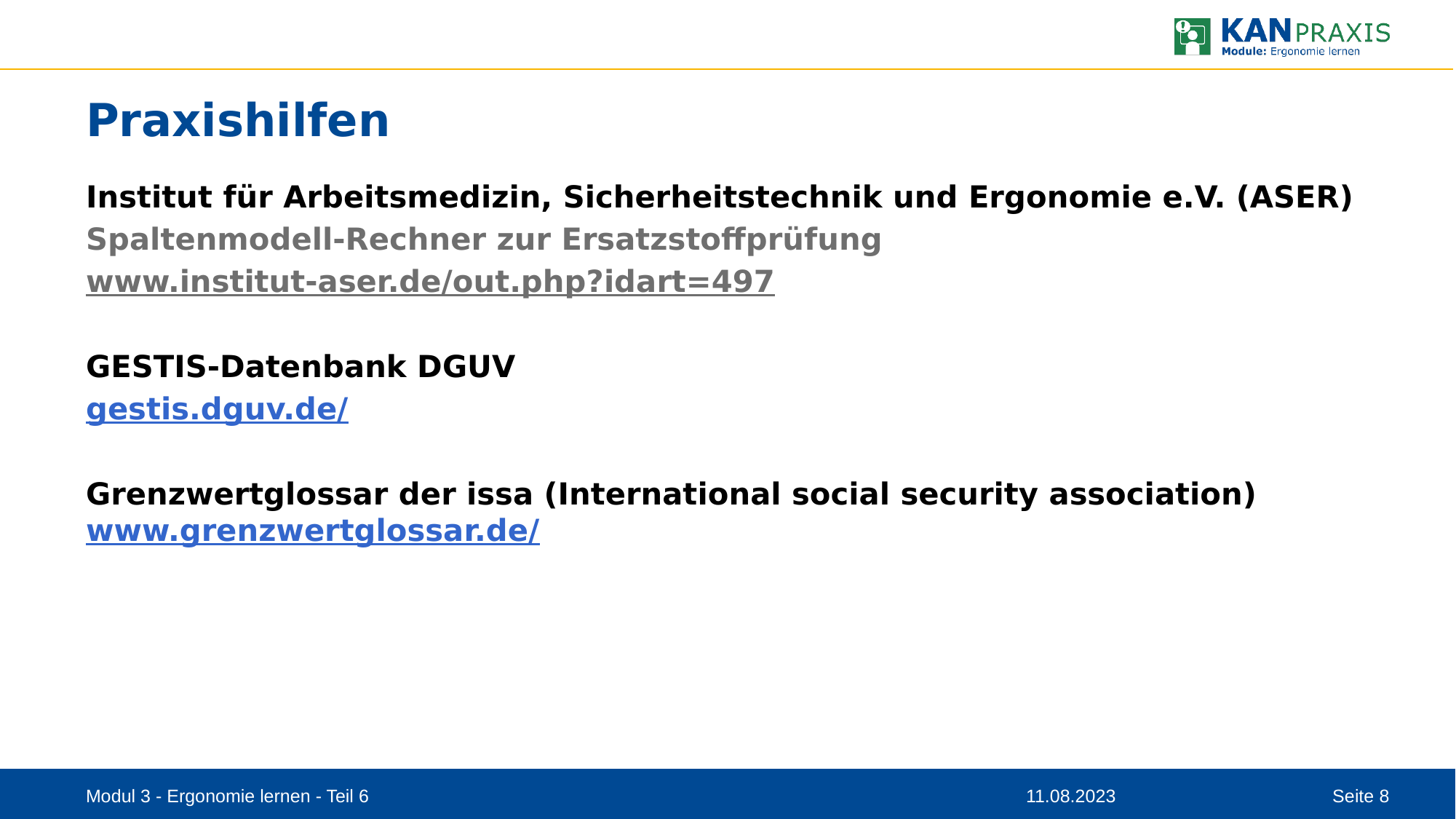

# Praxishilfen
Institut für Arbeitsmedizin, Sicherheitstechnik und Ergonomie e.V. (ASER)
Spaltenmodell-Rechner zur Ersatzstoffprüfung
www.institut-aser.de/out.php?idart=497

GESTIS-Datenbank DGUV
gestis.dguv.de/

Grenzwertglossar der issa (International social security association)
www.grenzwertglossar.de/

Modul 3 - Ergonomie lernen - Teil 6
11.08.2023
Seite 8